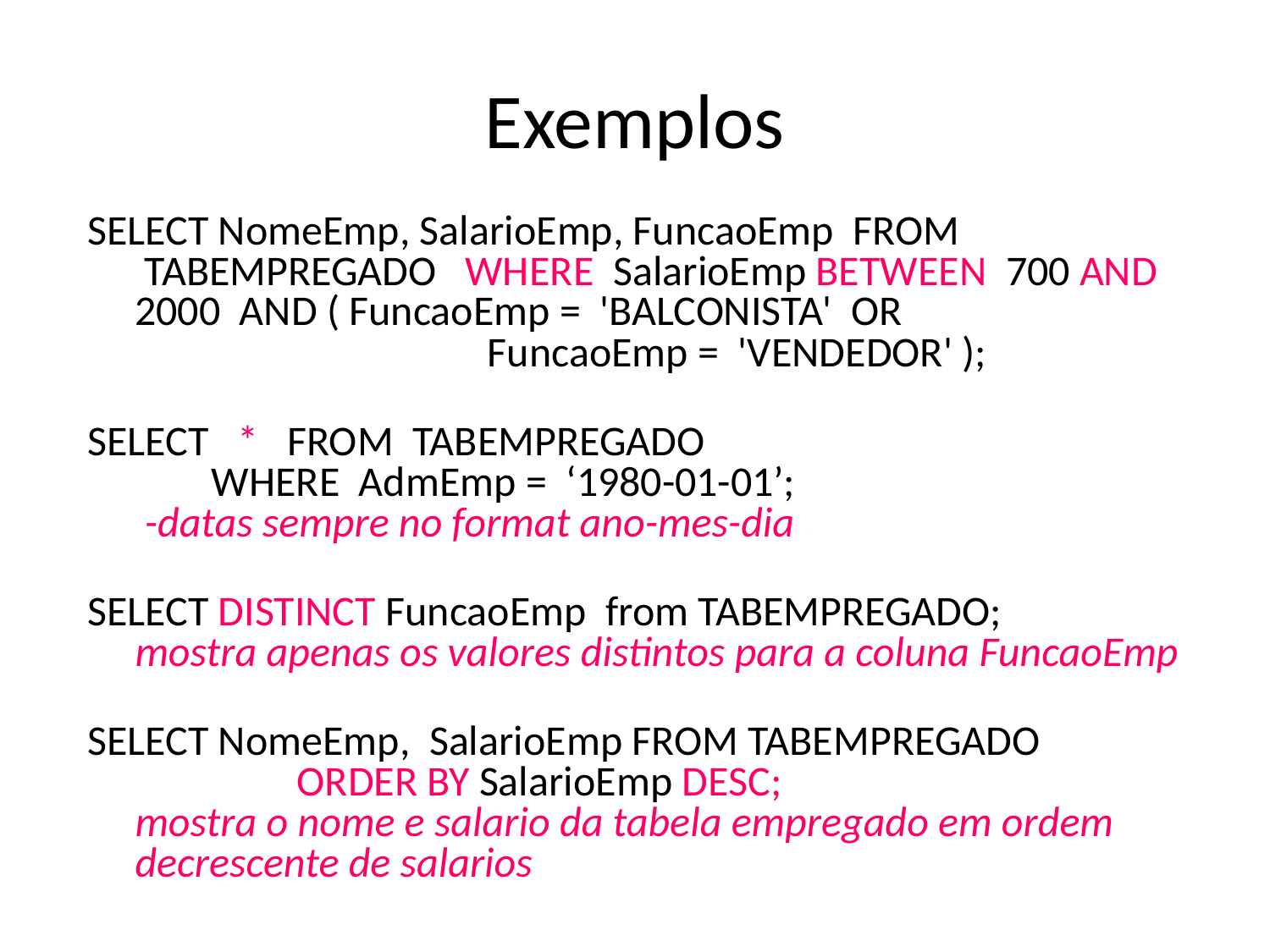

# Exemplos
SELECT NomeEmp, SalarioEmp, FuncaoEmp  FROM
 TABEMPREGADO   WHERE  SalarioEmp BETWEEN  700 AND 2000  AND ( FuncaoEmp =  'BALCONISTA'  OR
                                     FuncaoEmp =  'VENDEDOR' );
SELECT   *   FROM  TABEMPREGADO
        WHERE  AdmEmp =  ‘1980-01-01’;
 -datas sempre no format ano-mes-dia
SELECT DISTINCT FuncaoEmp  from TABEMPREGADO;
mostra apenas os valores distintos para a coluna FuncaoEmp
SELECT NomeEmp,  SalarioEmp FROM TABEMPREGADO
                 ORDER BY SalarioEmp DESC;
mostra o nome e salario da tabela empregado em ordem decrescente de salarios